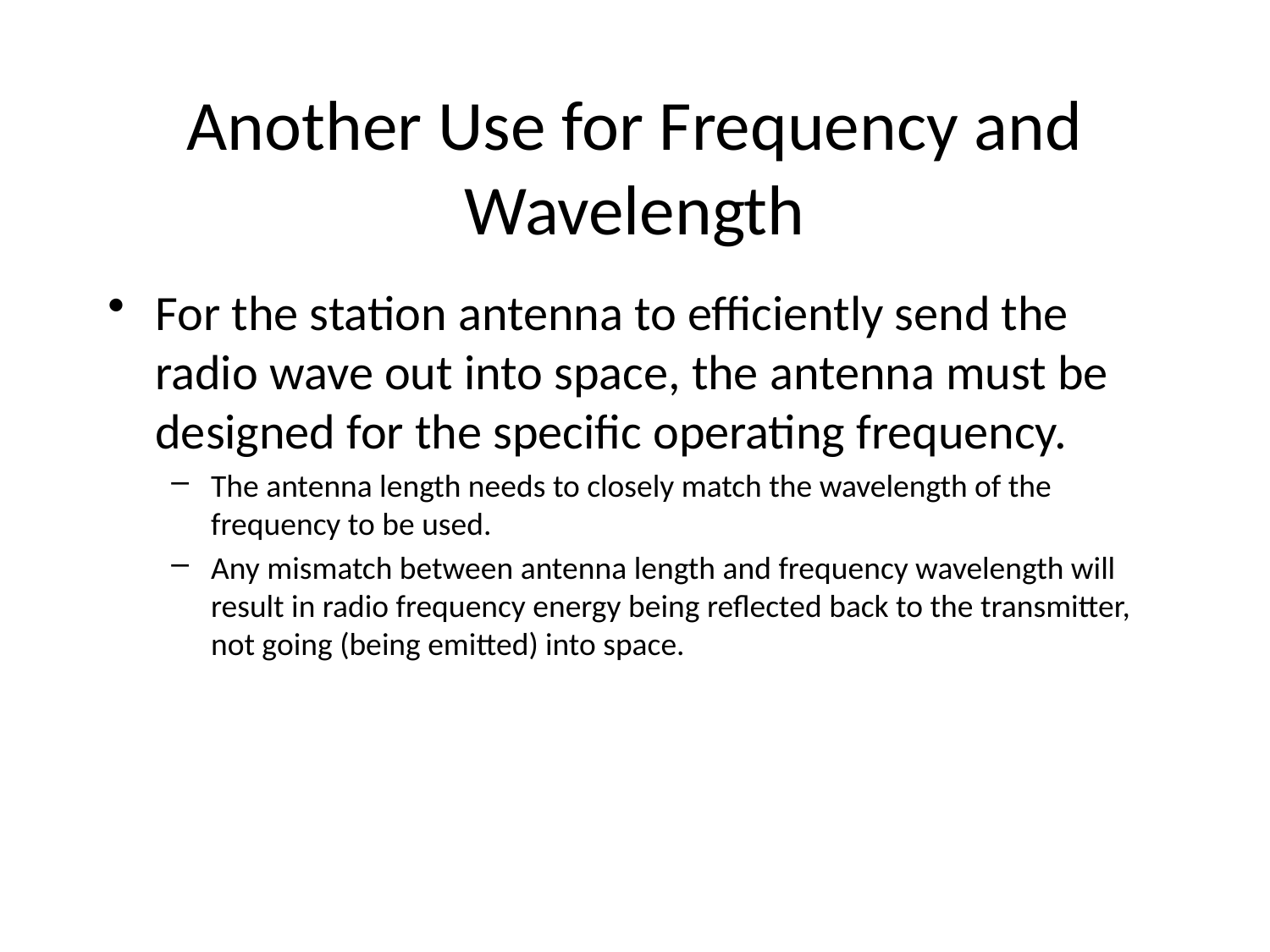

Another Use for Frequency and Wavelength
For the station antenna to efficiently send the radio wave out into space, the antenna must be designed for the specific operating frequency.
The antenna length needs to closely match the wavelength of the frequency to be used.
Any mismatch between antenna length and frequency wavelength will result in radio frequency energy being reflected back to the transmitter, not going (being emitted) into space.